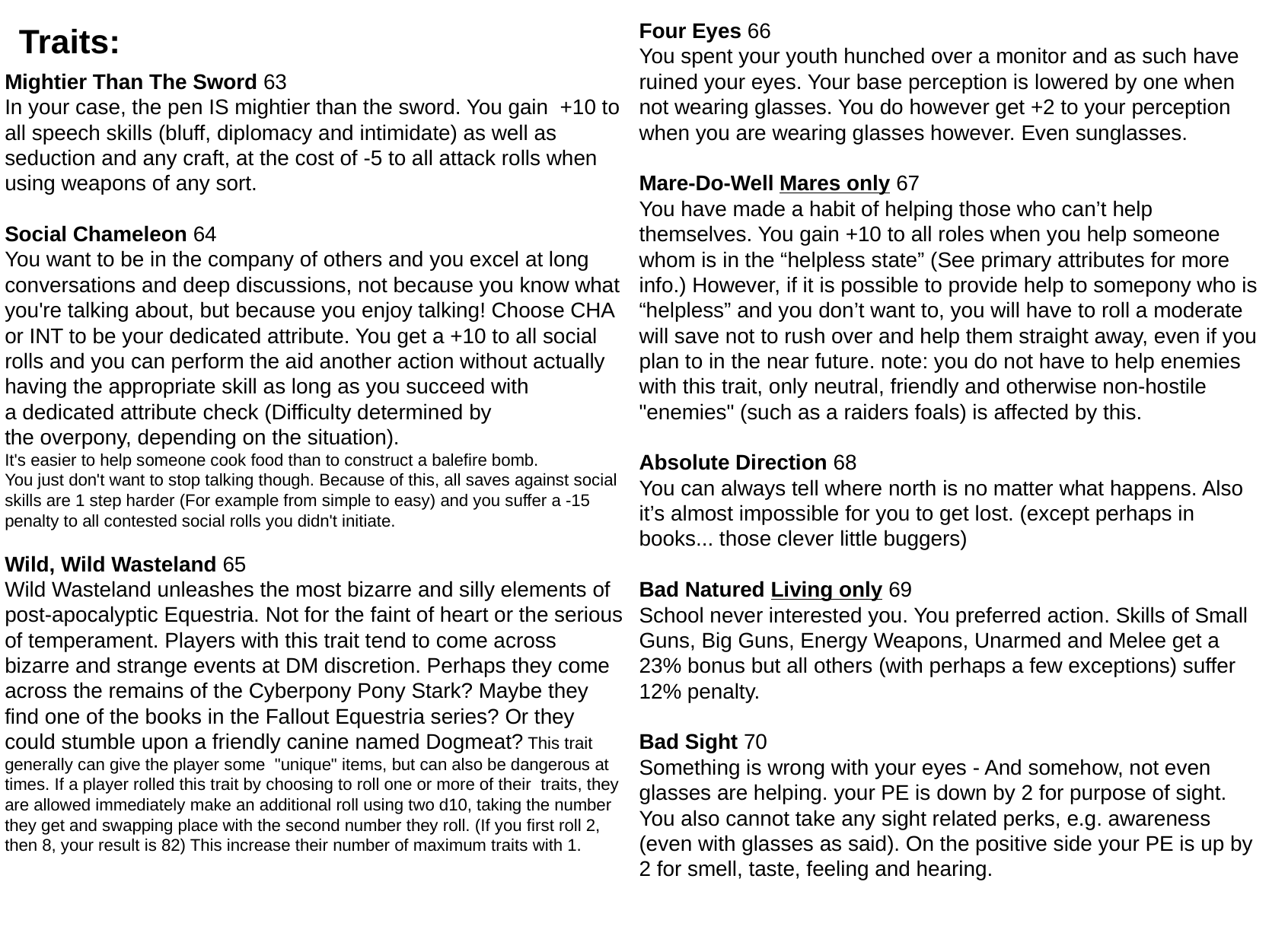

Four Eyes 66
You spent your youth hunched over a monitor and as such have ruined your eyes. Your base perception is lowered by one when not wearing glasses. You do however get +2 to your perception when you are wearing glasses however. Even sunglasses.

Mare-Do-Well Mares only 67
You have made a habit of helping those who can’t help themselves. You gain +10 to all roles when you help someone whom is in the “helpless state” (See primary attributes for more info.) However, if it is possible to provide help to somepony who is “helpless” and you don’t want to, you will have to roll a moderate will save not to rush over and help them straight away, even if you plan to in the near future. note: you do not have to help enemies with this trait, only neutral, friendly and otherwise non-hostile "enemies" (such as a raiders foals) is affected by this.

Absolute Direction 68
You can always tell where north is no matter what happens. Also it’s almost impossible for you to get lost. (except perhaps in books... those clever little buggers)

Bad Natured Living only 69
School never interested you. You preferred action. Skills of Small Guns, Big Guns, Energy Weapons, Unarmed and Melee get a 23% bonus but all others (with perhaps a few exceptions) suffer 12% penalty.

Bad Sight 70
Something is wrong with your eyes - And somehow, not even glasses are helping. your PE is down by 2 for purpose of sight. You also cannot take any sight related perks, e.g. awareness (even with glasses as said). On the positive side your PE is up by 2 for smell, taste, feeling and hearing.
Traits:
Mightier Than The Sword 63
In your case, the pen IS mightier than the sword. You gain  +10 to all speech skills (bluff, diplomacy and intimidate) as well as seduction and any craft, at the cost of -5 to all attack rolls when using weapons of any sort.

Social Chameleon 64
You want to be in the company of others and you excel at long conversations and deep discussions, not because you know what you're talking about, but because you enjoy talking! Choose CHA or INT to be your dedicated attribute. You get a +10 to all social rolls and you can perform the aid another action without actually having the appropriate skill as long as you succeed with  a dedicated attribute check (Difficulty determined by the overpony, depending on the situation).
It's easier to help someone cook food than to construct a balefire bomb.
You just don't want to stop talking though. Because of this, all saves against social skills are 1 step harder (For example from simple to easy) and you suffer a -15 penalty to all contested social rolls you didn't initiate.

Wild, Wild Wasteland 65
Wild Wasteland unleashes the most bizarre and silly elements of post-apocalyptic Equestria. Not for the faint of heart or the serious of temperament. Players with this trait tend to come across bizarre and strange events at DM discretion. Perhaps they come across the remains of the Cyberpony Pony Stark? Maybe they find one of the books in the Fallout Equestria series? Or they could stumble upon a friendly canine named Dogmeat? This trait generally can give the player some  "unique" items, but can also be dangerous at times. If a player rolled this trait by choosing to roll one or more of their  traits, they are allowed immediately make an additional roll using two d10, taking the number they get and swapping place with the second number they roll. (If you first roll 2, then 8, your result is 82) This increase their number of maximum traits with 1.